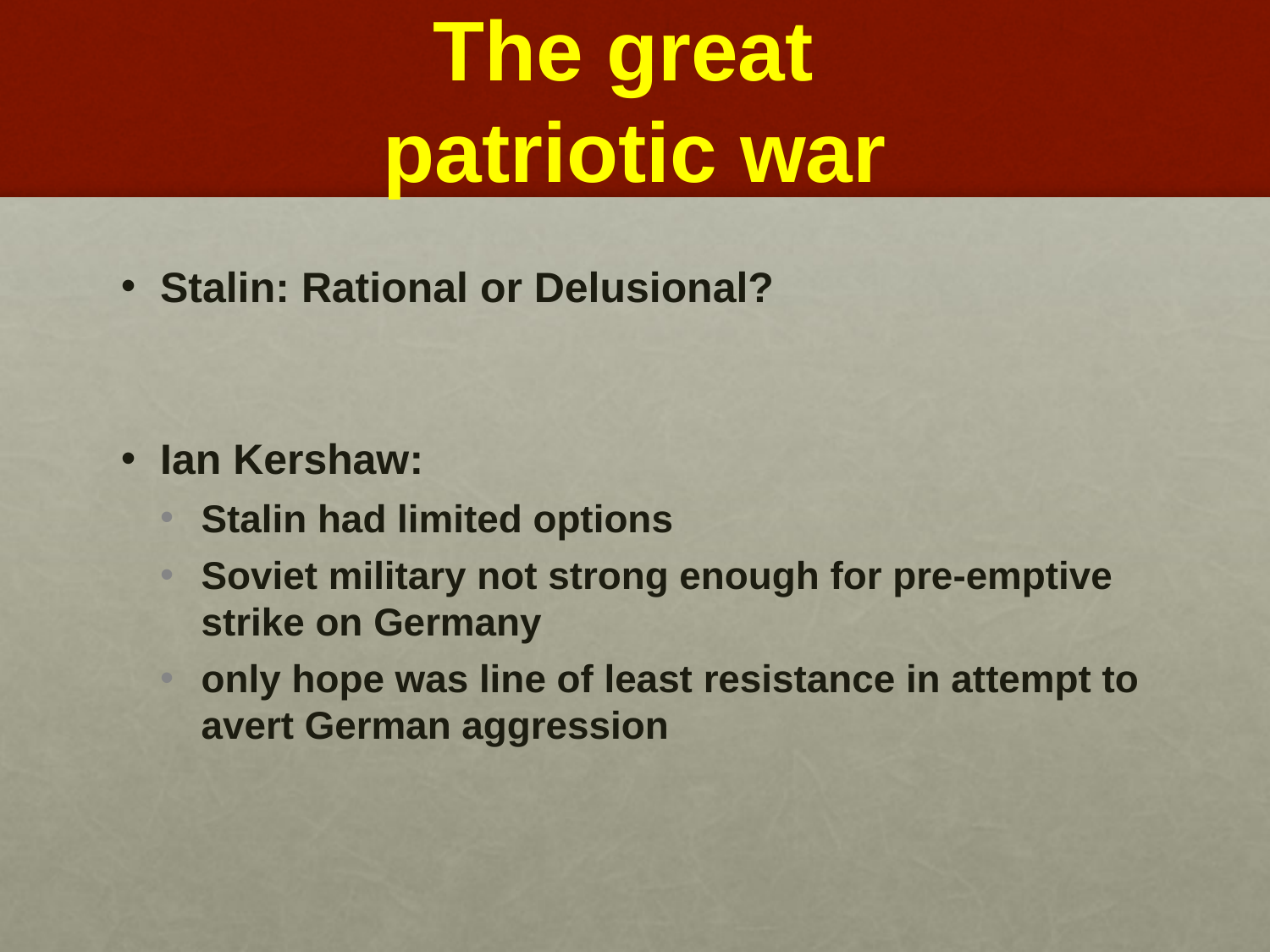

# The great patriotic war
Stalin: Rational or Delusional?

Ian Kershaw:
Stalin had limited options
Soviet military not strong enough for pre-emptive strike on Germany
only hope was line of least resistance in attempt to avert German aggression